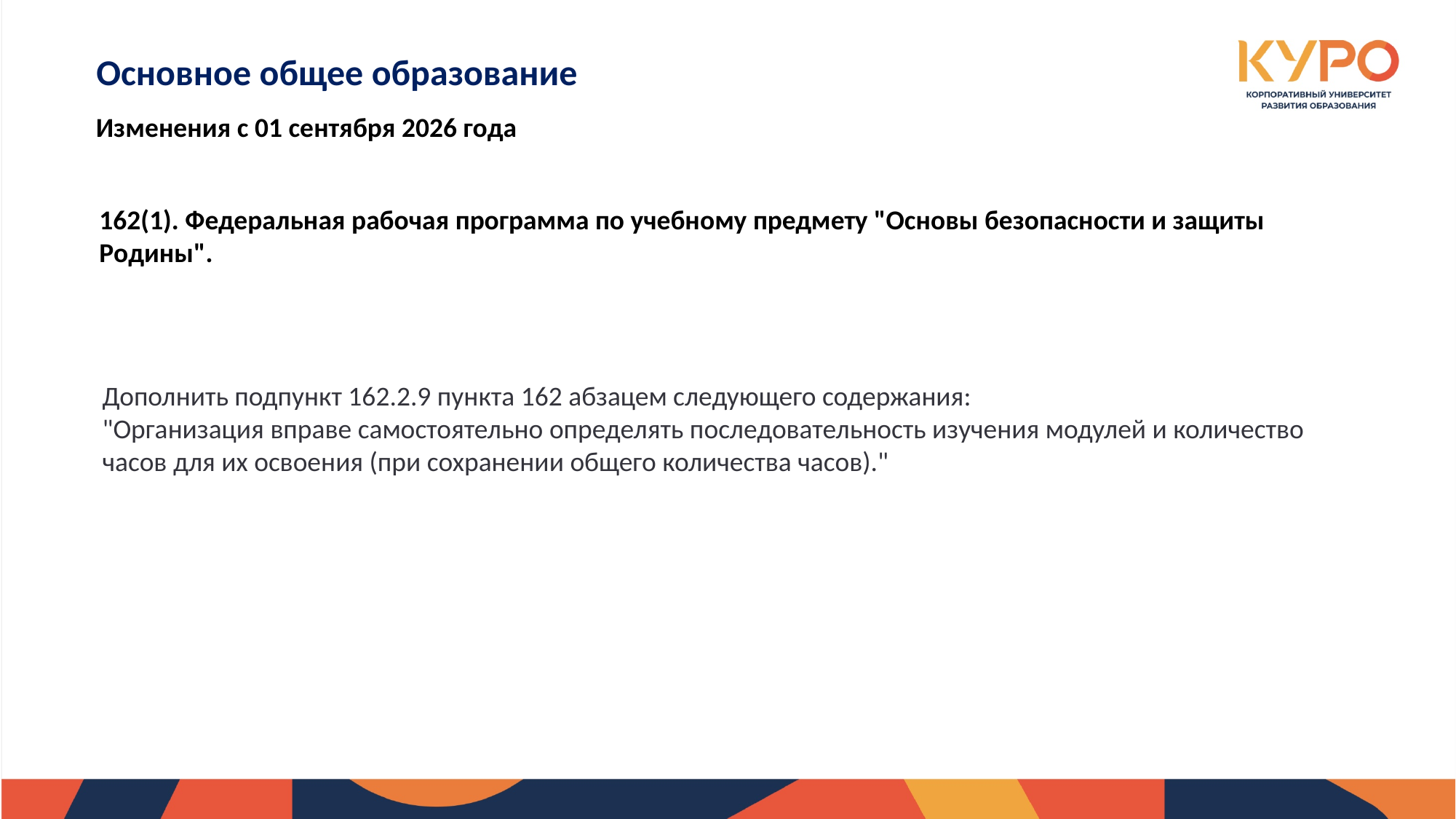

Основное общее образование
Изменения с 01 сентября 2026 года
162(1). Федеральная рабочая программа по учебному предмету "Основы безопасности и защиты Родины".
Дополнить подпункт 162.2.9 пункта 162 абзацем следующего содержания:
"Организация вправе самостоятельно определять последовательность изучения модулей и количество часов для их освоения (при сохранении общего количества часов)."